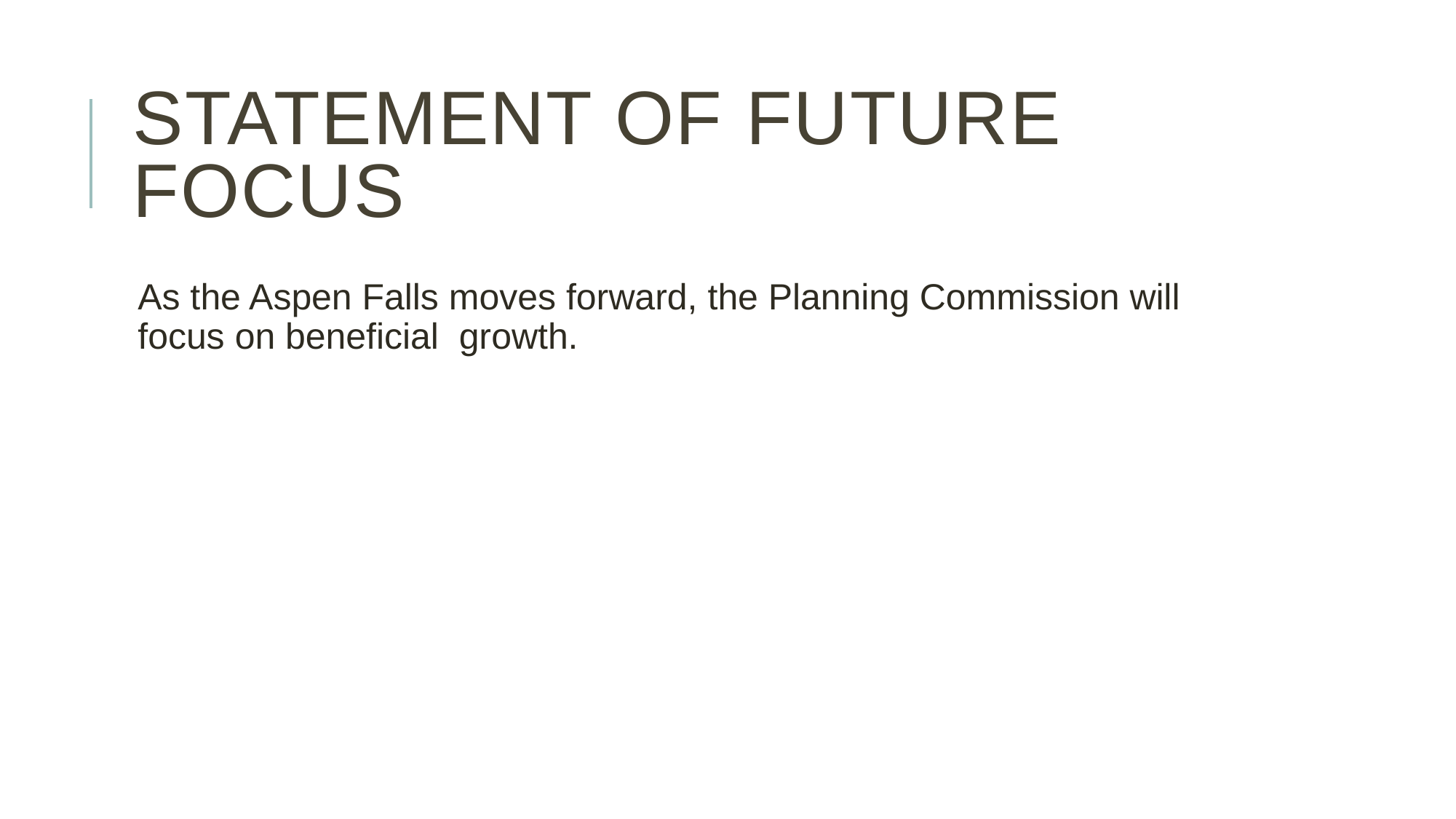

# Statement of Future Focus
As the Aspen Falls moves forward, the Planning Commission will focus on beneficial  growth.